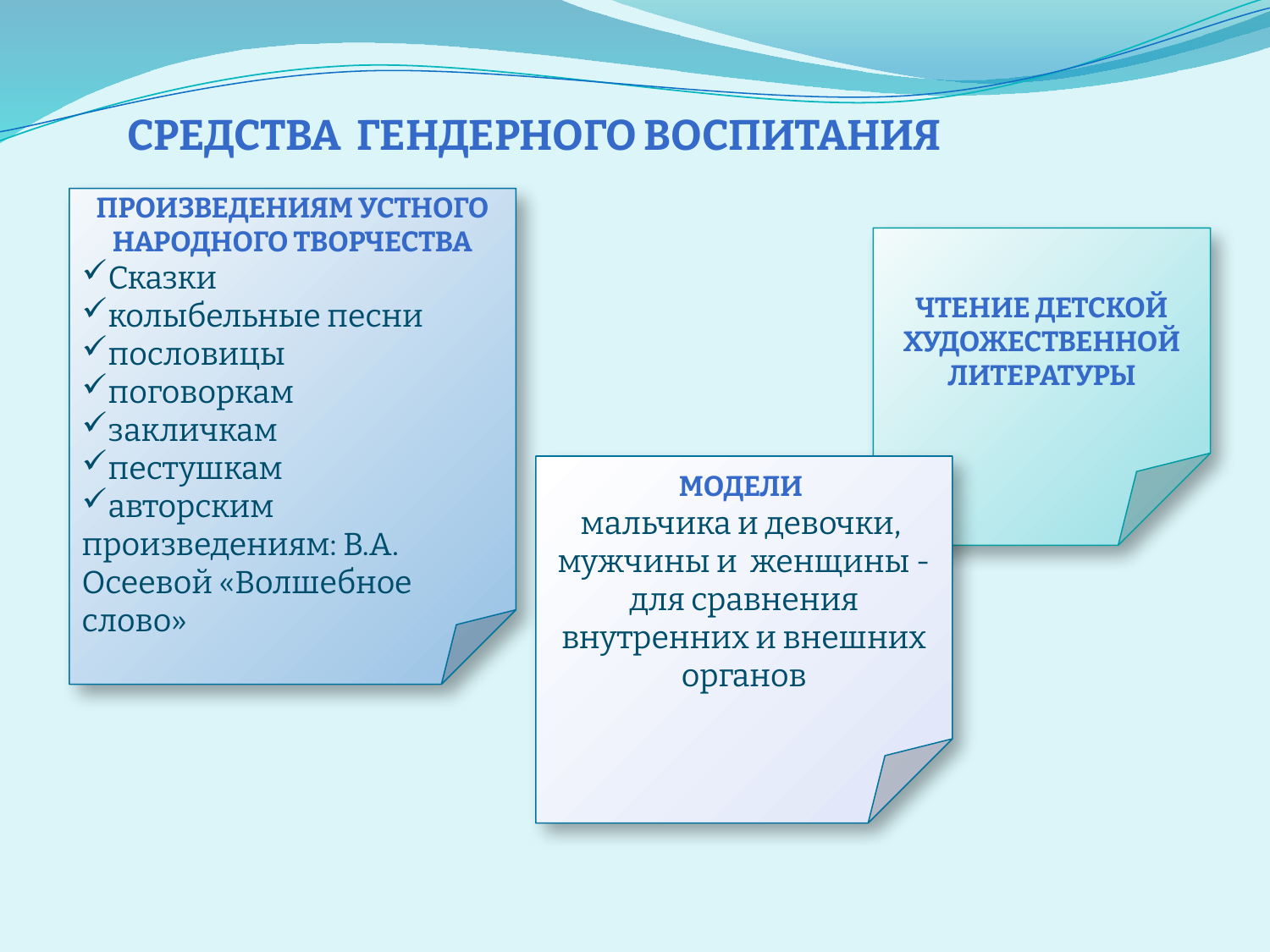

# Средства  гендерного воспитания

произведениям устного народного творчества
Сказки
колыбельные песни
пословицы
поговоркам
закличкам
пестушкам
авторским произведениям: В.А. Осеевой «Волшебное слово»

чтение детской художественной литературы
модели
мальчика и девочки,  мужчины и  женщины - для сравнения внутренних и внешних органов